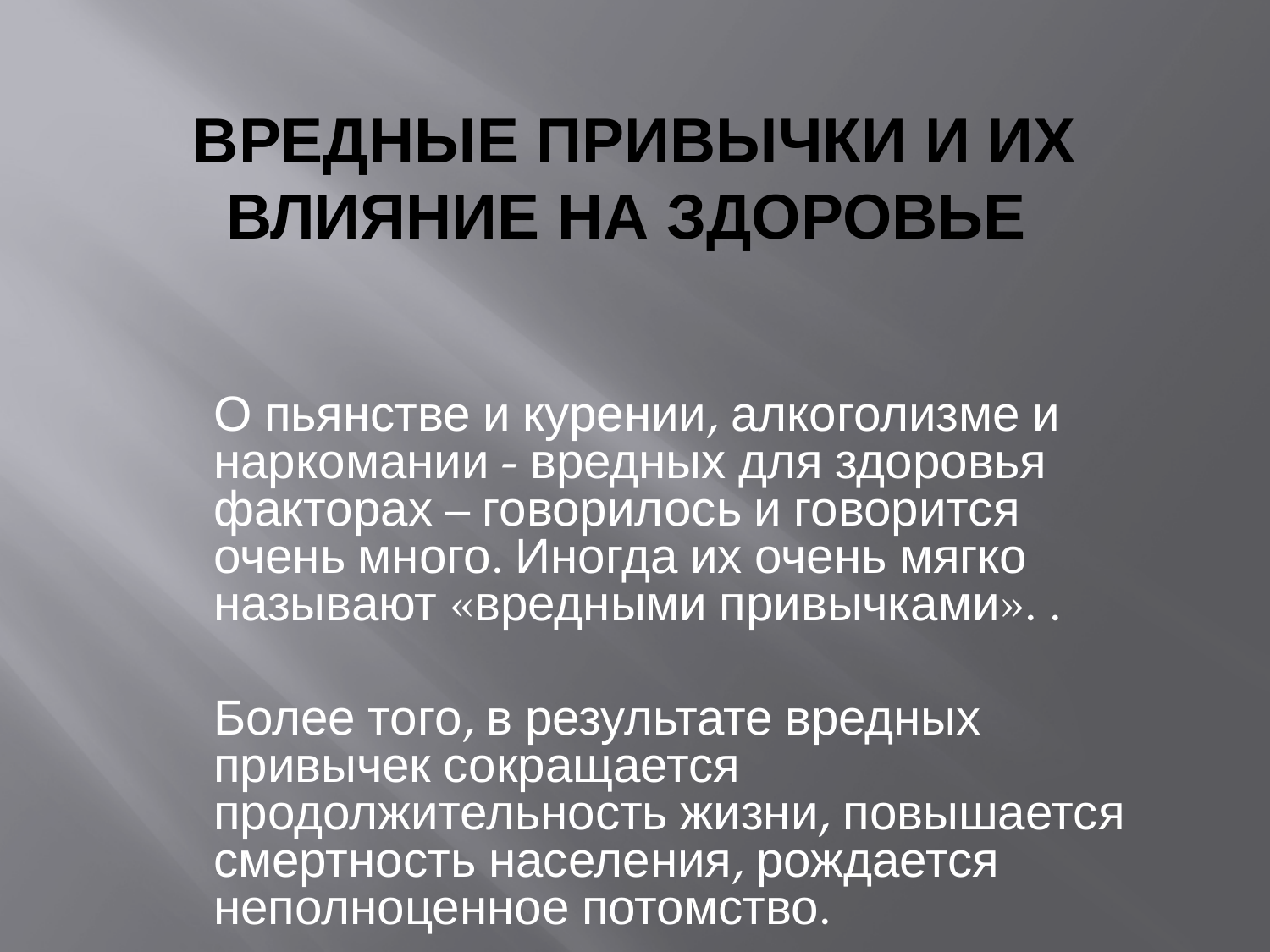

# Вредные привычки и их влияние на здоровье
О пьянстве и курении, алкоголизме и наркомании - вредных для здоровья факторах – говорилось и говорится очень много. Иногда их очень мягко называют «вредными привычками». .

Более того, в результате вредных привычек сокращается продолжительность жизни, повышается смертность населения, рождается неполноценное потомство.